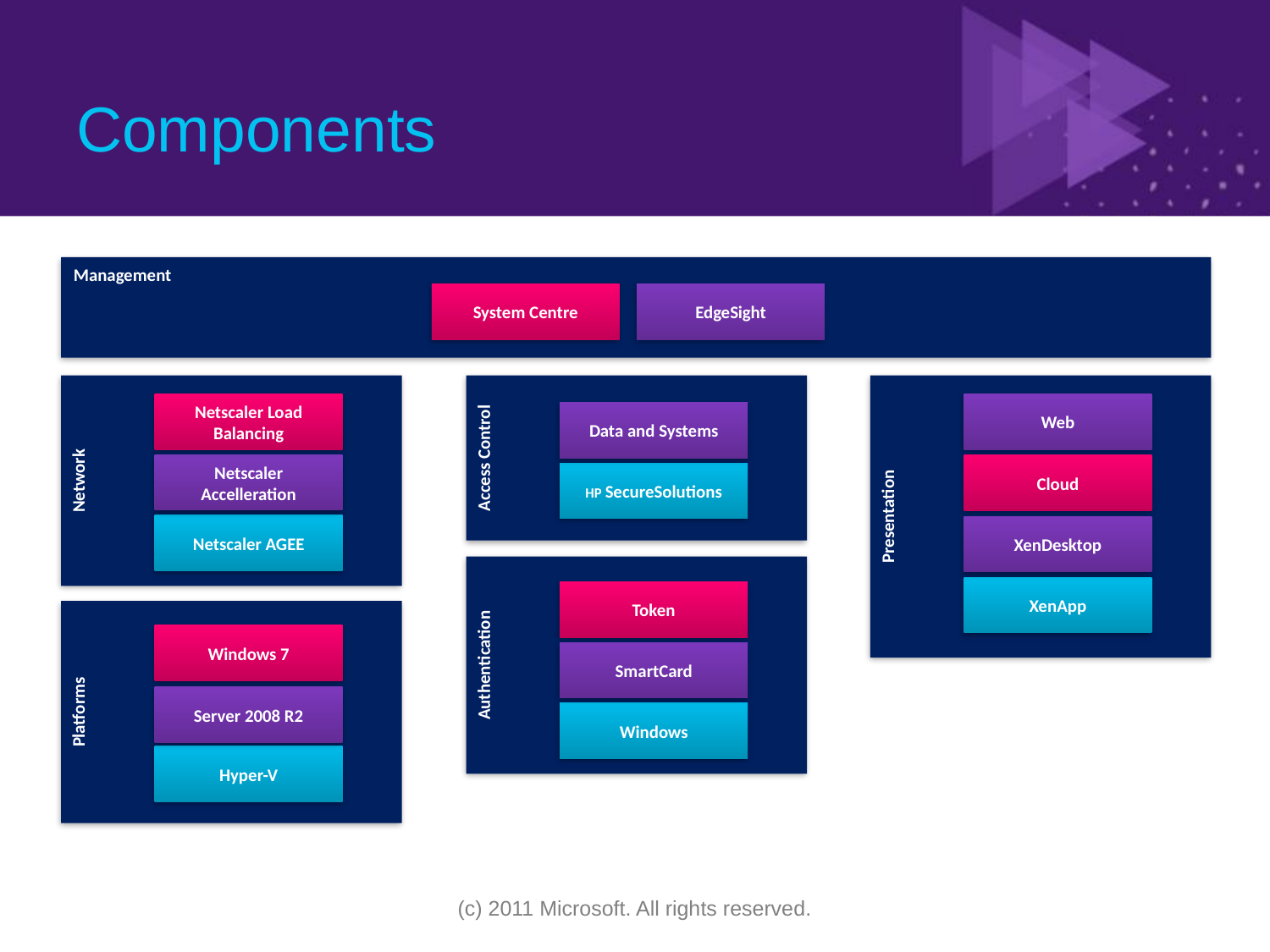

# Components
Management
System Centre
EdgeSight
Network
Access Control
Presentation
Web
Netscaler Load Balancing
Data and Systems
Netscaler Accelleration
Cloud
HP SecureSolutions
Netscaler AGEE
XenDesktop
Authentication
XenApp
Token
Platforms
Windows 7
SmartCard
Server 2008 R2
Windows
Hyper-V
(c) 2011 Microsoft. All rights reserved.